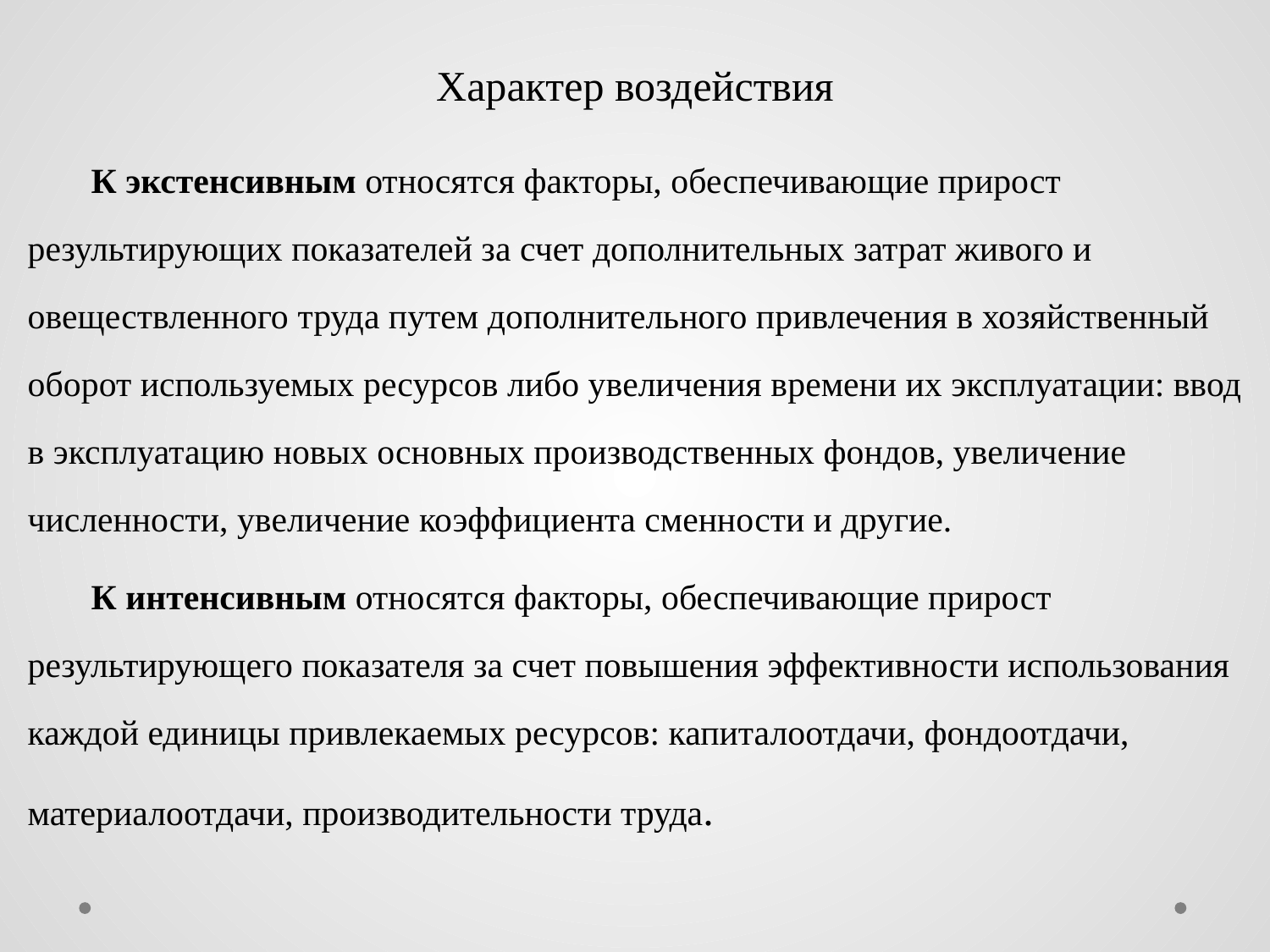

# Характер воздействия
К экстенсивным относятся факторы, обеспечивающие прирост результирующих показателей за счет дополнительных затрат живого и овеществленного труда путем дополнительного привлечения в хозяйственный оборот используемых ресурсов либо увеличения времени их эксплуатации: ввод в эксплуатацию новых основных производственных фондов, увеличение численности, увеличение коэффициента сменности и другие.
К интенсивным относятся факторы, обеспечивающие прирост результирующего показателя за счет повышения эффективности использования каждой единицы привлекаемых ресурсов: капиталоотдачи, фондоотдачи, материалоотдачи, производительности труда.